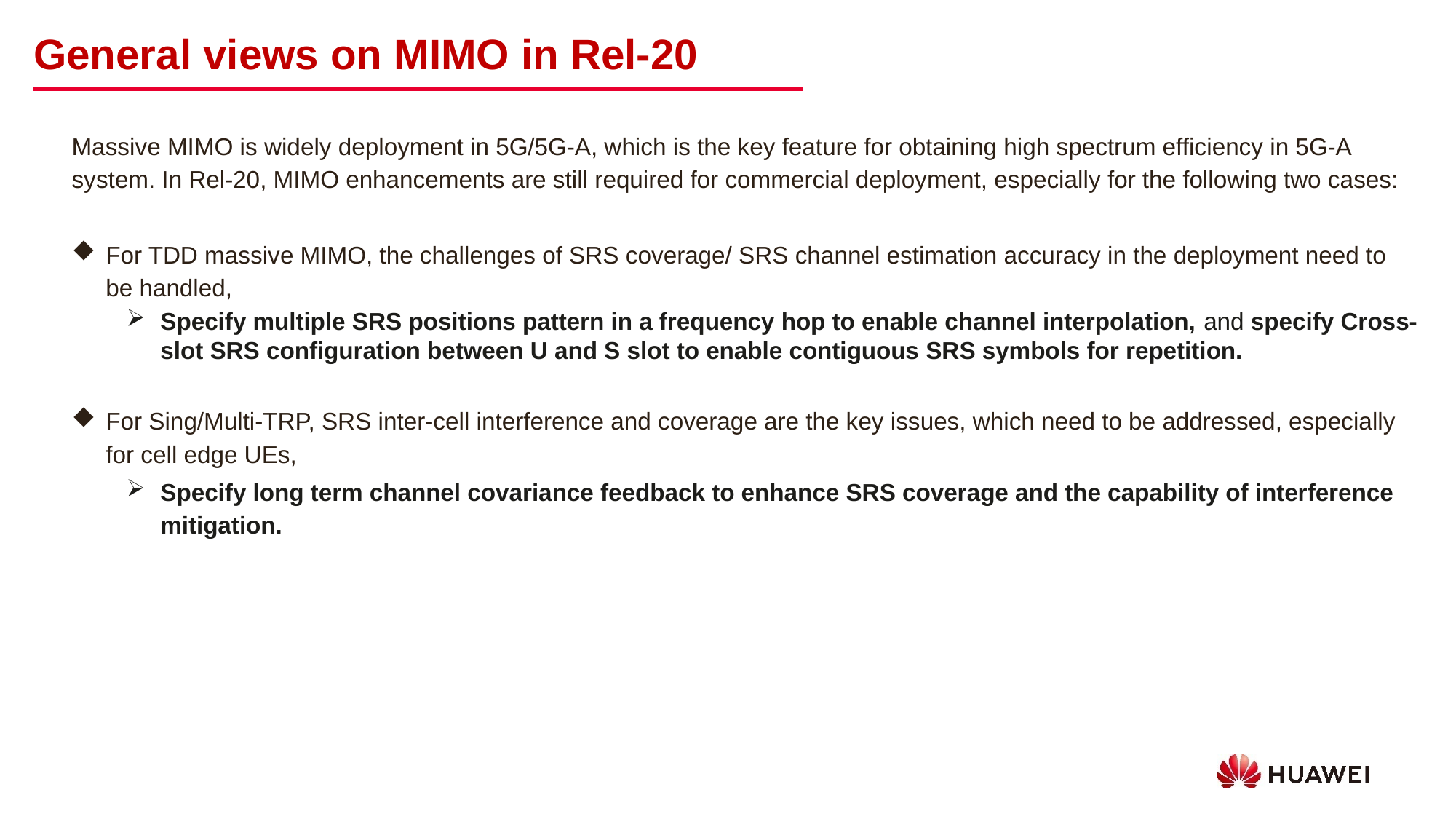

General views on MIMO in Rel-20
Massive MIMO is widely deployment in 5G/5G-A, which is the key feature for obtaining high spectrum efficiency in 5G-A system. In Rel-20, MIMO enhancements are still required for commercial deployment, especially for the following two cases:

For TDD massive MIMO, the challenges of SRS coverage/ SRS channel estimation accuracy in the deployment need to be handled,
Specify multiple SRS positions pattern in a frequency hop to enable channel interpolation, and specify Cross-slot SRS configuration between U and S slot to enable contiguous SRS symbols for repetition.

For Sing/Multi-TRP, SRS inter-cell interference and coverage are the key issues, which need to be addressed, especially for cell edge UEs,
Specify long term channel covariance feedback to enhance SRS coverage and the capability of interference mitigation.